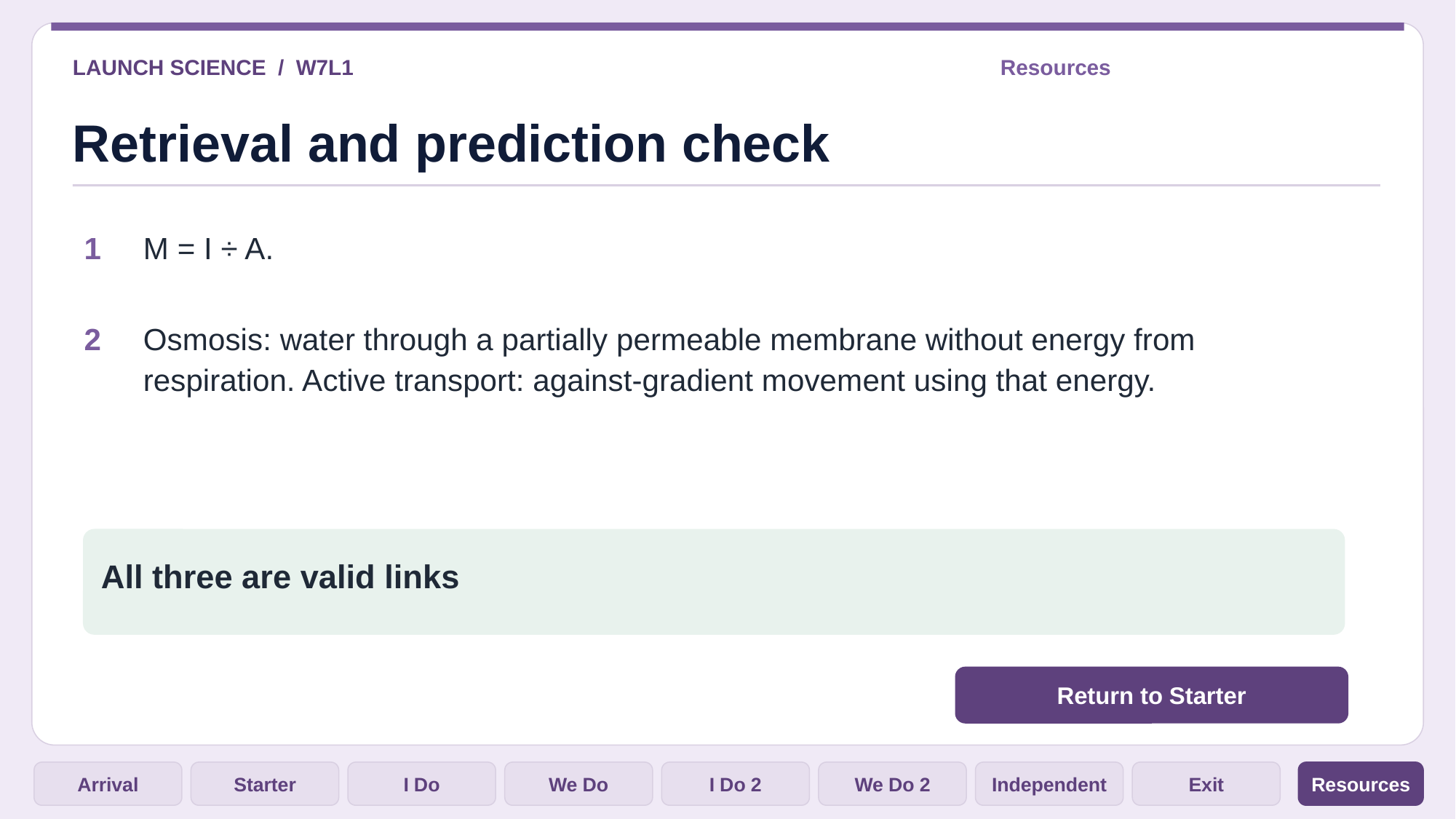

LAUNCH SCIENCE  /  W7L1
Resources
Retrieval and prediction check

1
M = I ÷ A.
2
Osmosis: water through a partially permeable membrane without energy from respiration. Active transport: against-gradient movement using that energy.

All three are valid links
Return to Starter
Arrival
Starter
I Do
We Do
I Do 2
We Do 2
Independent
Exit
Resources